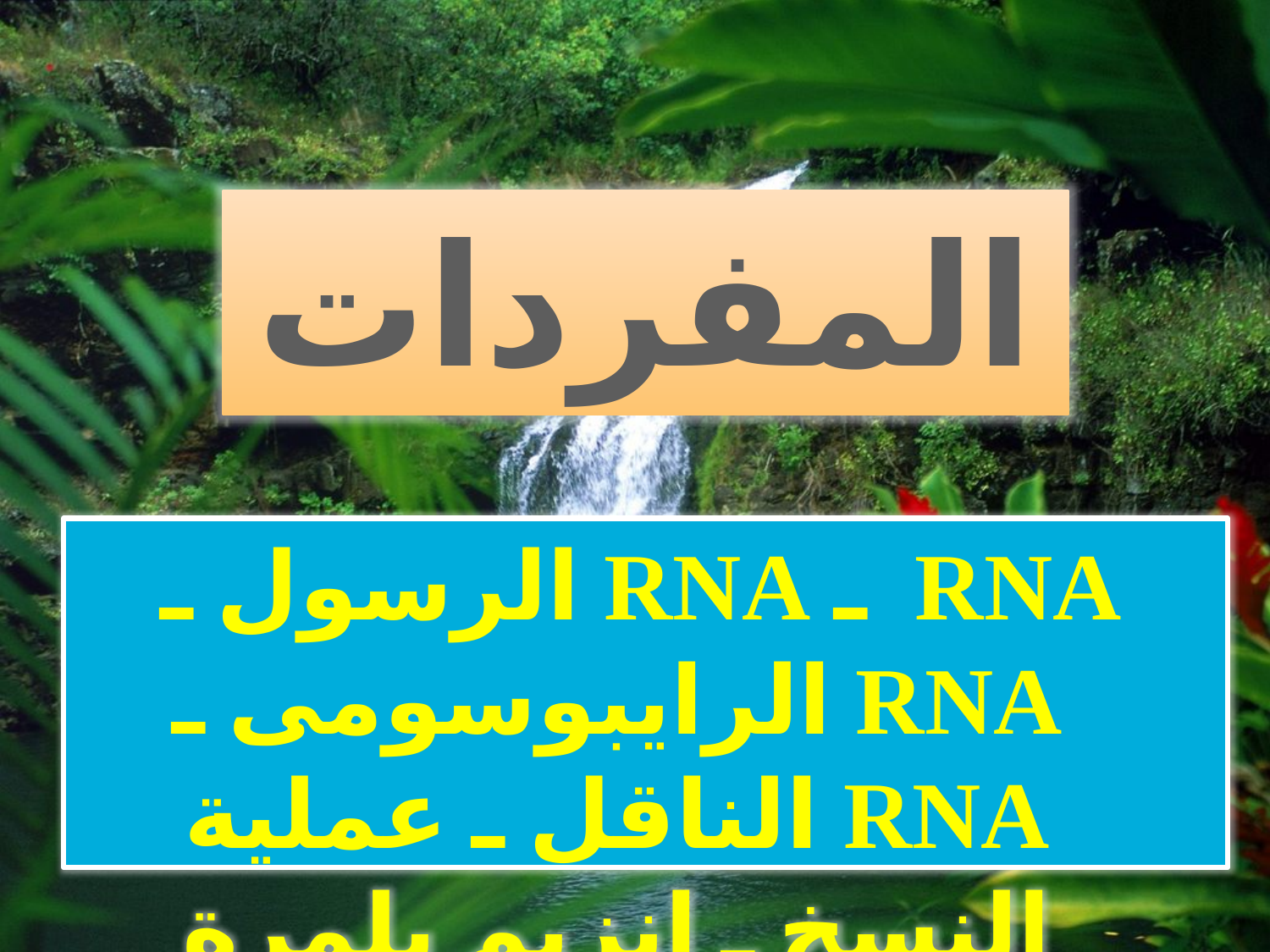

المفردات
RNA  ـ RNA الرسول ـ RNA الرايبوسومى ـ RNA الناقل ـ عملية النسخ ـ إنزيم بلمرة RNA .